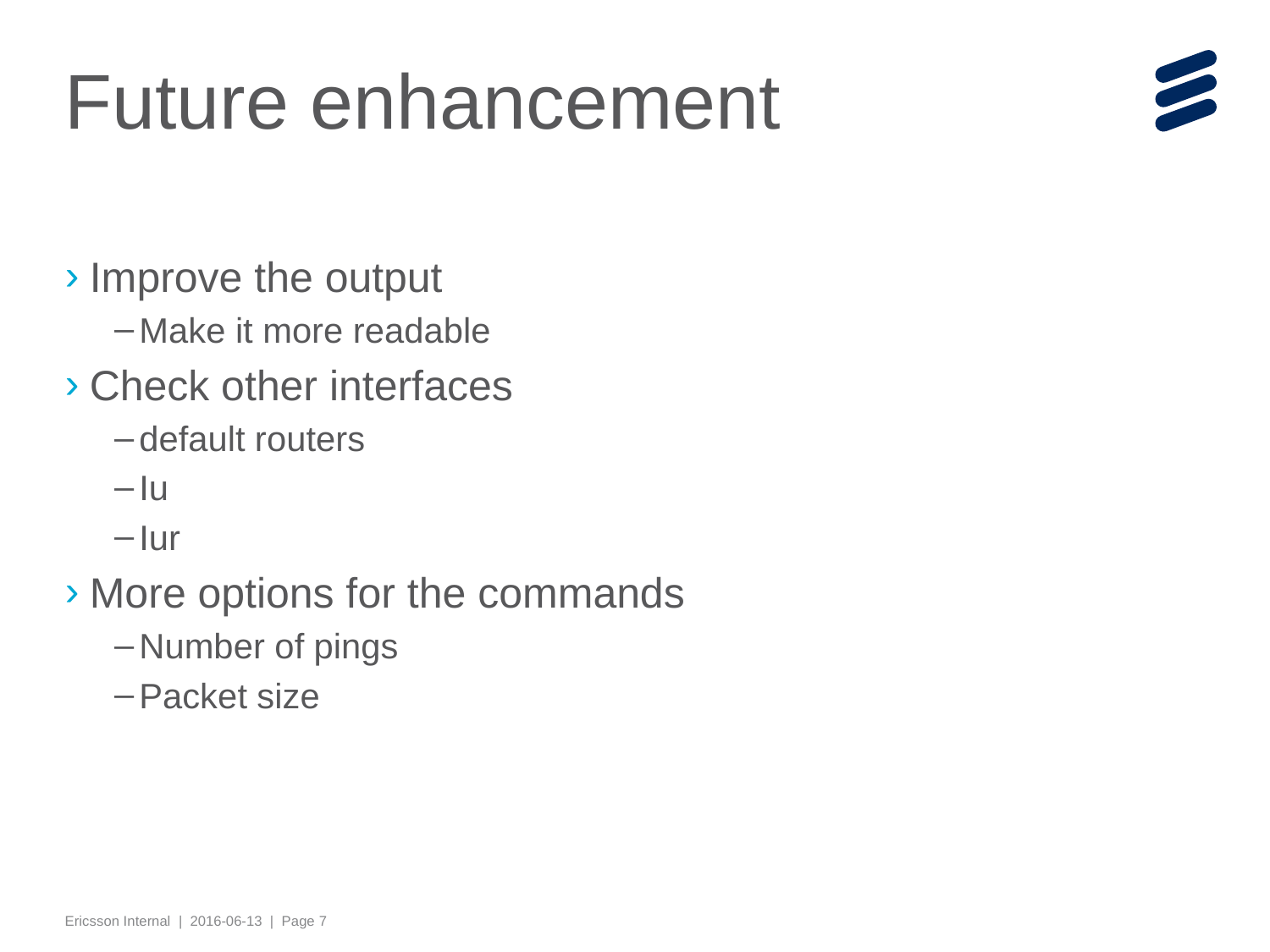

# Future enhancement
Improve the output
Make it more readable
Check other interfaces
default routers
Iu
Iur
More options for the commands
Number of pings
Packet size